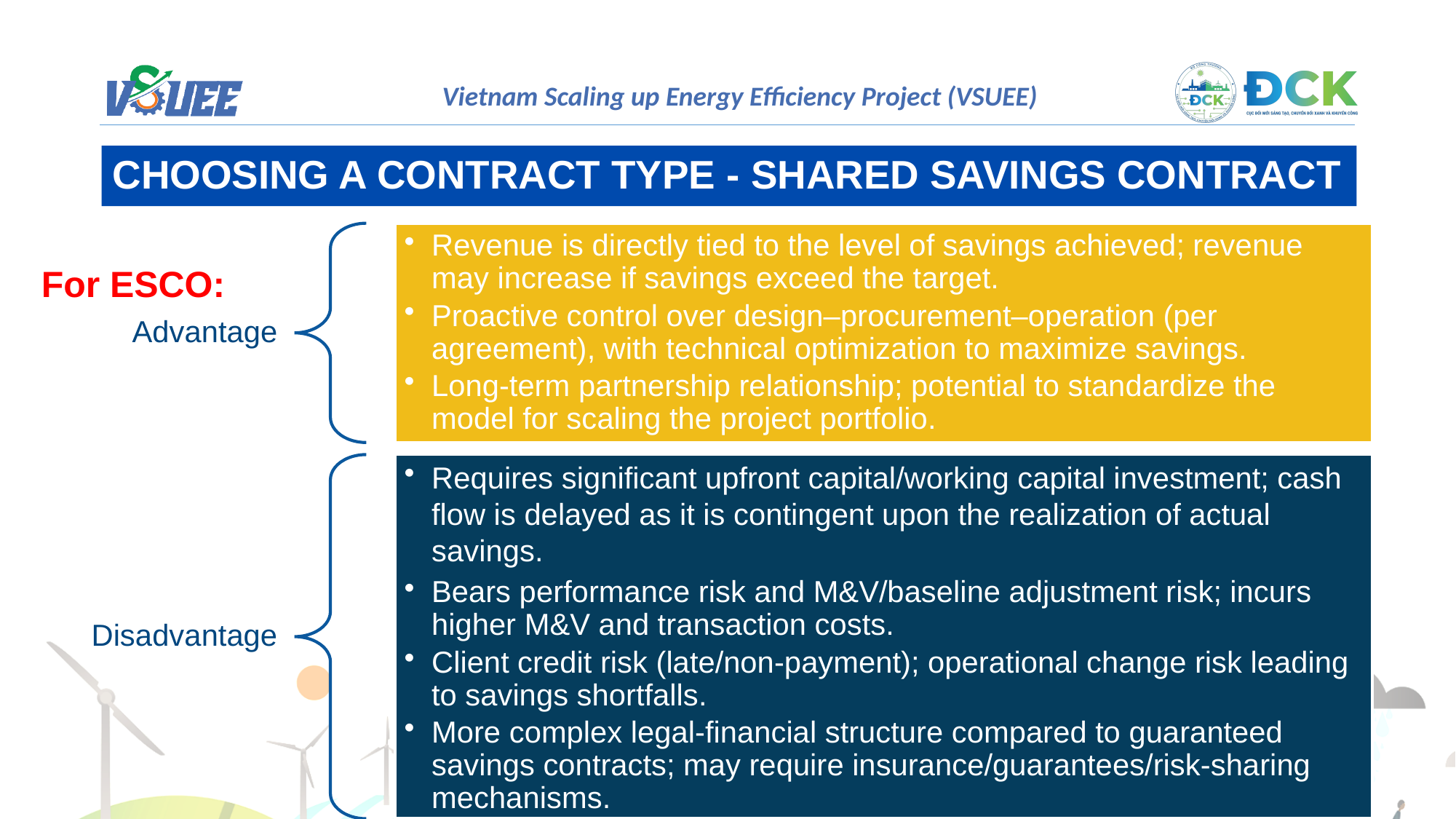

CHOOSING A CONTRACT TYPE - SHARED SAVINGS CONTRACT
Advantage
Revenue is directly tied to the level of savings achieved; revenue may increase if savings exceed the target.
Proactive control over design–procurement–operation (per agreement), with technical optimization to maximize savings.
Long-term partnership relationship; potential to standardize the model for scaling the project portfolio.
Disadvantage
Requires significant upfront capital/working capital investment; cash flow is delayed as it is contingent upon the realization of actual savings.
Bears performance risk and M&V/baseline adjustment risk; incurs higher M&V and transaction costs.
Client credit risk (late/non-payment); operational change risk leading to savings shortfalls.
More complex legal-financial structure compared to guaranteed savings contracts; may require insurance/guarantees/risk-sharing mechanisms.
For ESCO: